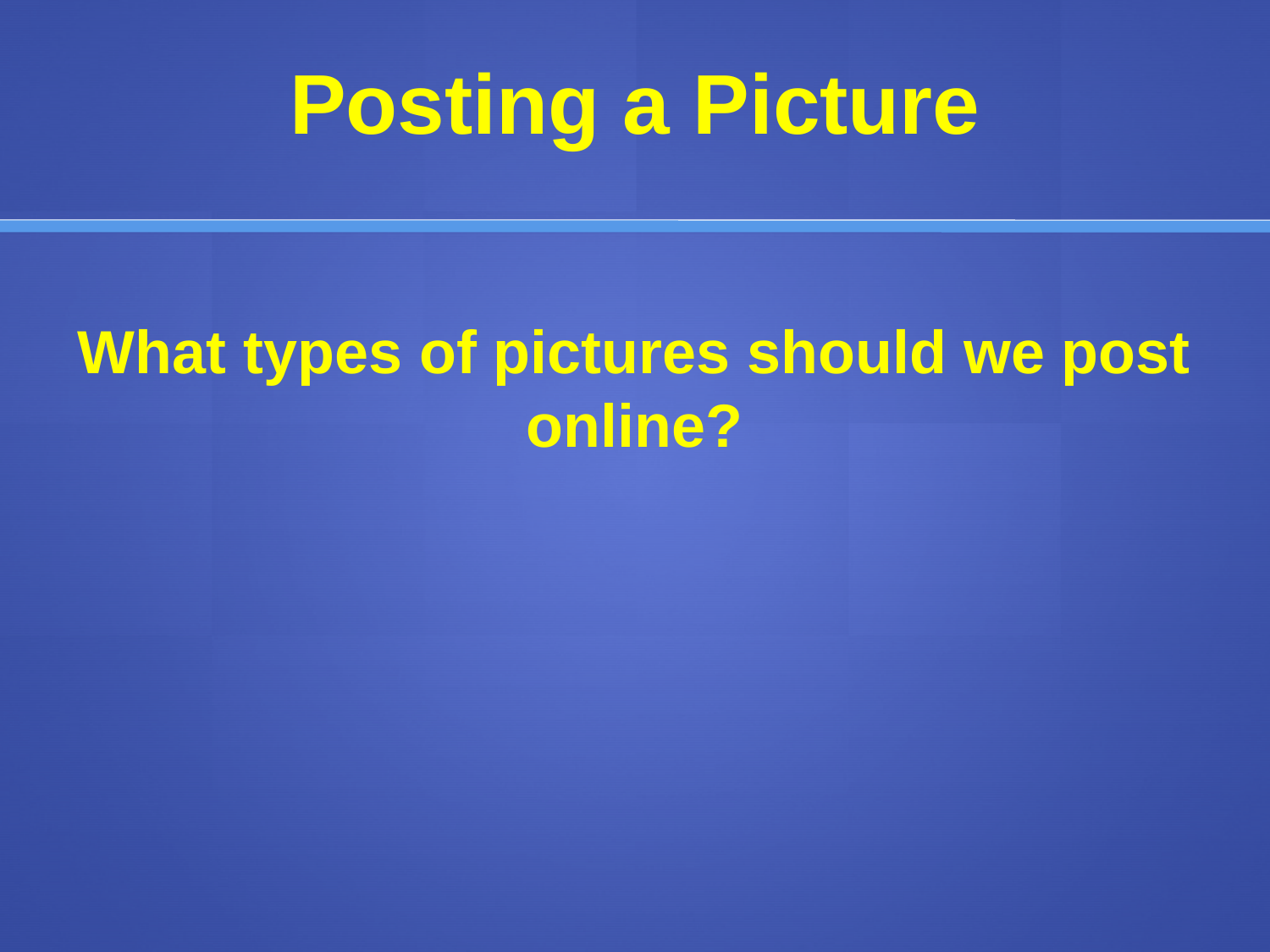

# Posting a Picture
What types of pictures should we post online?